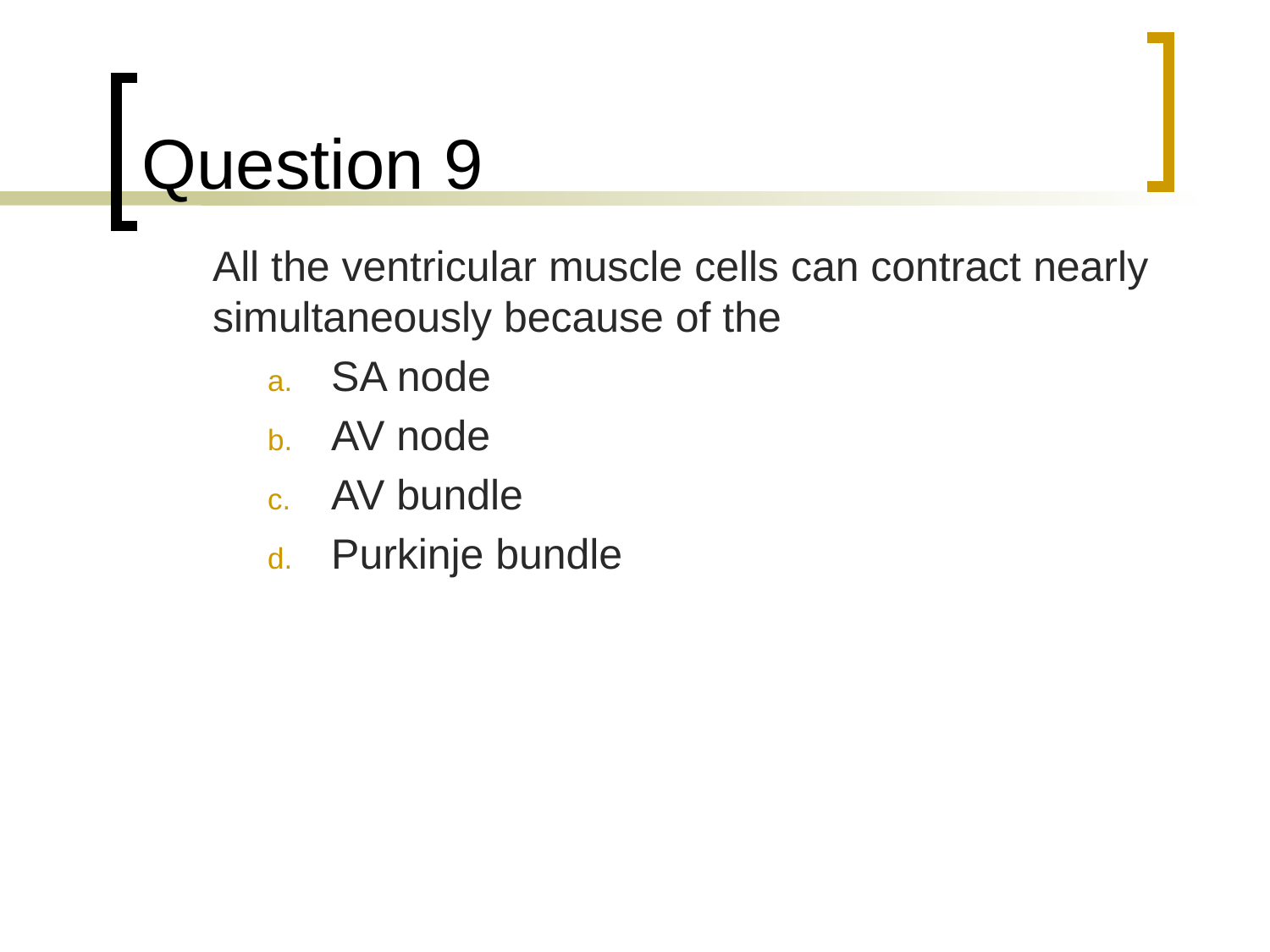

# Question 9
	All the ventricular muscle cells can contract nearly simultaneously because of the
SA node
AV node
AV bundle
Purkinje bundle